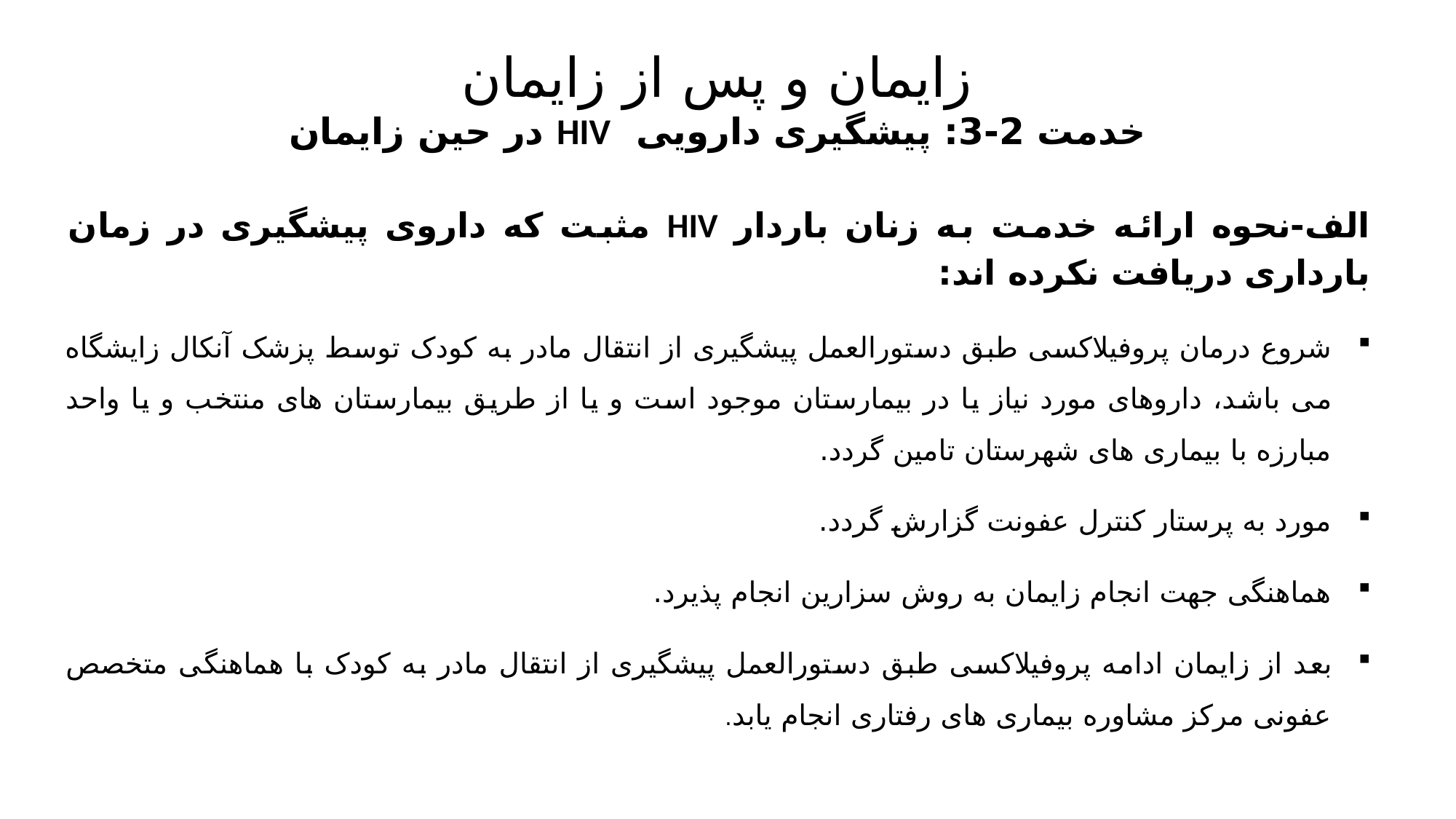

# زایمان و پس از زایمان خدمت 2-3: پیشگیری دارویی  HIV در حین زایمان
الف-نحوه ارائه خدمت به زنان باردار HIV مثبت که داروی پیشگیری در زمان بارداری دریافت نکرده اند:
شروع درمان پروفیلاکسی طبق دستورالعمل پیشگیری از انتقال مادر به کودک توسط پزشک آنکال زایشگاه می باشد، داروهای مورد نیاز یا در بیمارستان موجود است و یا از طریق بیمارستان های منتخب و یا واحد مبارزه با بیماری های شهرستان تامین گردد.
مورد به پرستار کنترل عفونت گزارش گردد.
هماهنگی جهت انجام زایمان به روش سزارین انجام پذیرد.
بعد از زایمان ادامه پروفیلاکسی طبق دستورالعمل پیشگیری از انتقال مادر به کودک با هماهنگی متخصص عفونی مرکز مشاوره بیماری های رفتاری انجام یابد.